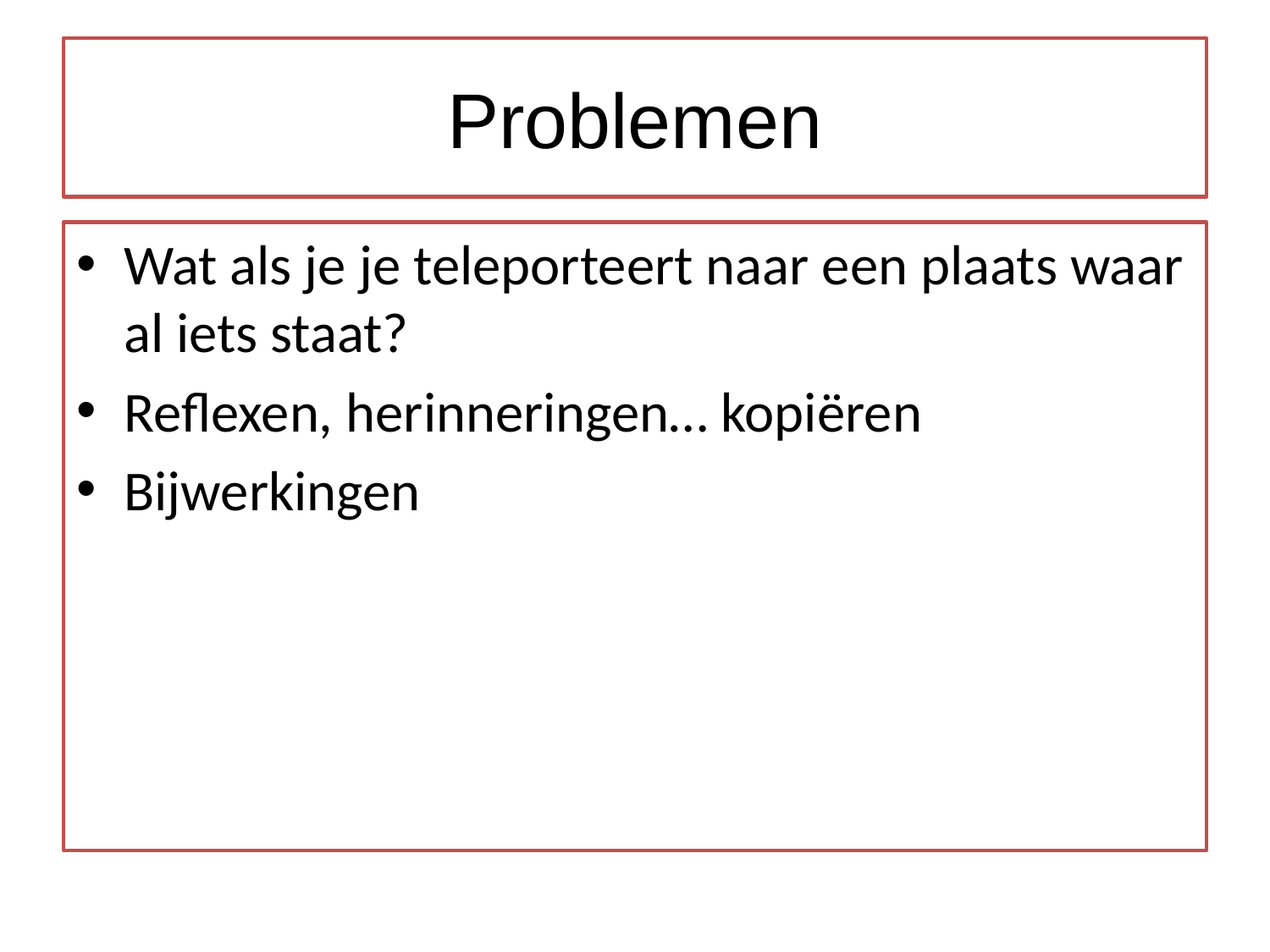

# Problemen
Wat als je je teleporteert naar een plaats waar al iets staat?
Reflexen, herinneringen… kopiëren
Bijwerkingen